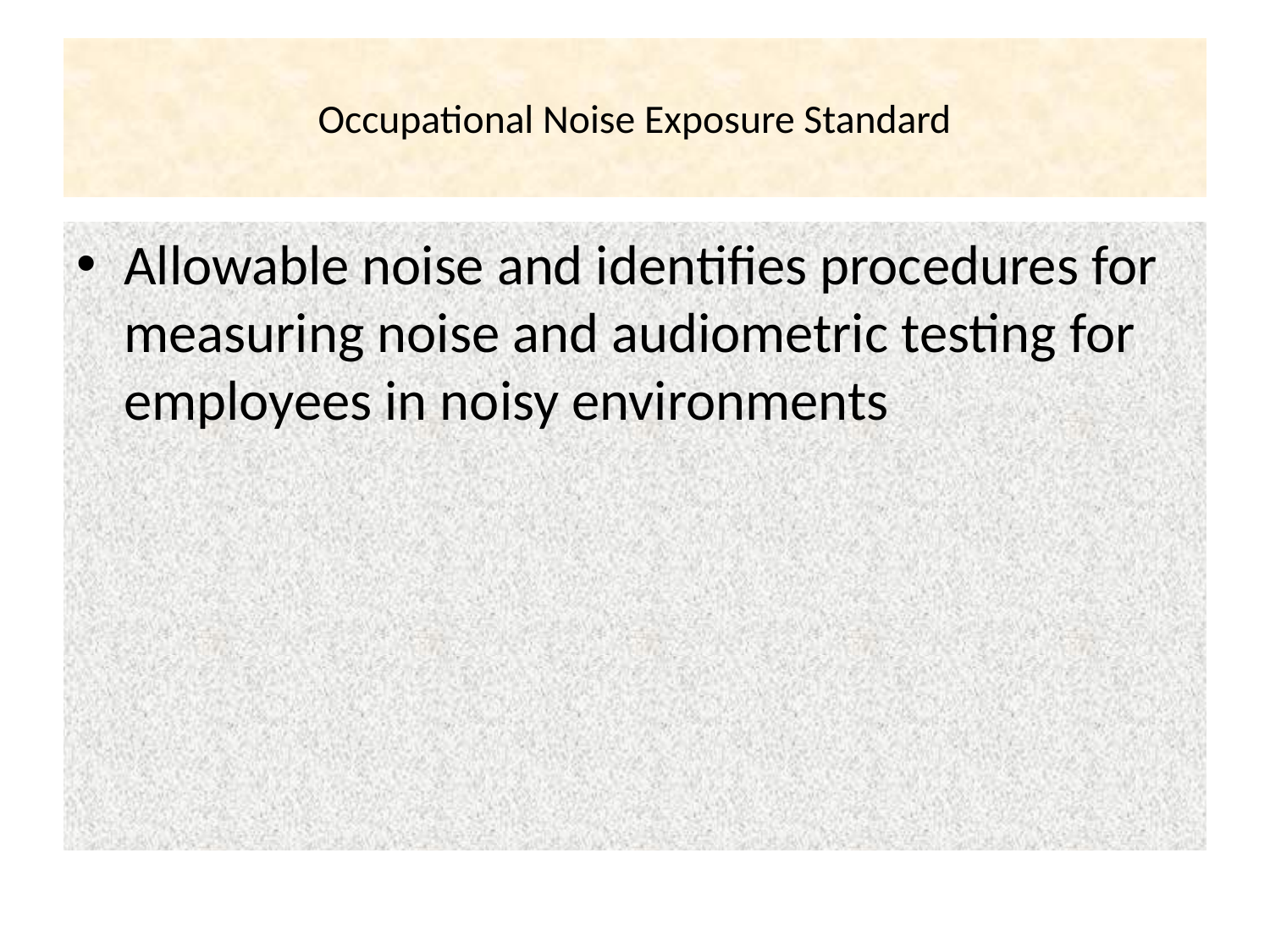

# Occupational Noise Exposure Standard
Allowable noise and identifies procedures for measuring noise and audiometric testing for employees in noisy environments